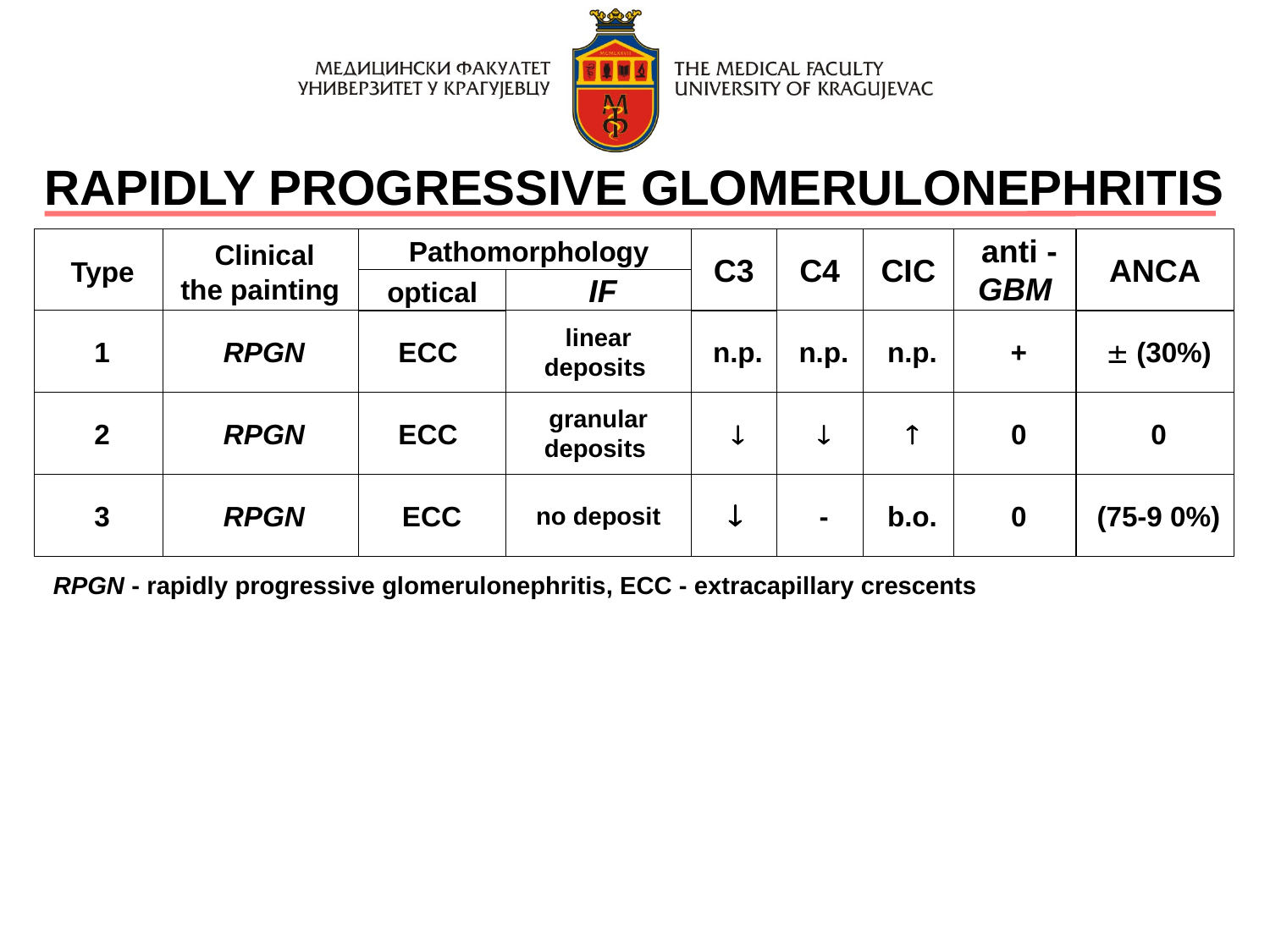

RAPIDLY PROGRESSIVE GLOMERULONEPHRITIS

 Type
 Clinical
the painting
 Pathomorphology
C3
C4
CIC
 anti - GBM
ANCA
 optical
 IF
 1
 RPGN
linear deposits
 n.p.
 n.p.
 +
ECC
 n.p.
 ± (30%)
 2
 RPGN
ECC
granular deposits
 ↓
 ↓
 ↑
 0
 0
 3
 RPGN
ECC
no deposit

 -
 b.o.
 0
 (75-9 0%)
 RPGN - rapidly progressive glomerulonephritis, ECC - extracapillary crescents
↓